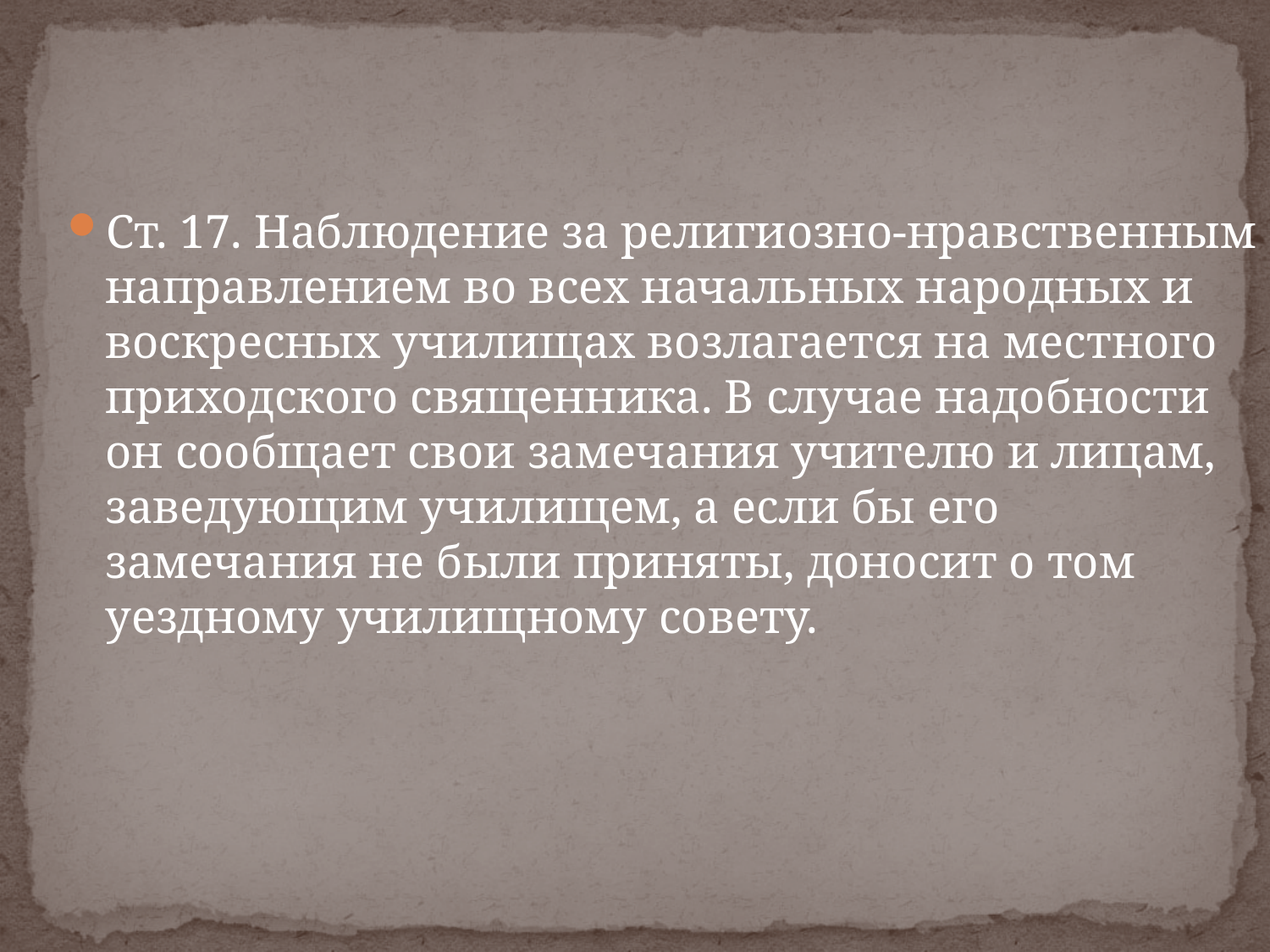

Ст. 17. Наблюдение за религиозно-нравственным направлением во всех начальных народных и воскресных училищах возлагается на местного приходского священника. В случае надобности он сообщает свои замечания учителю и лицам, заведующим училищем, а если бы его замечания не были приняты, доносит о том уездному училищному совету.